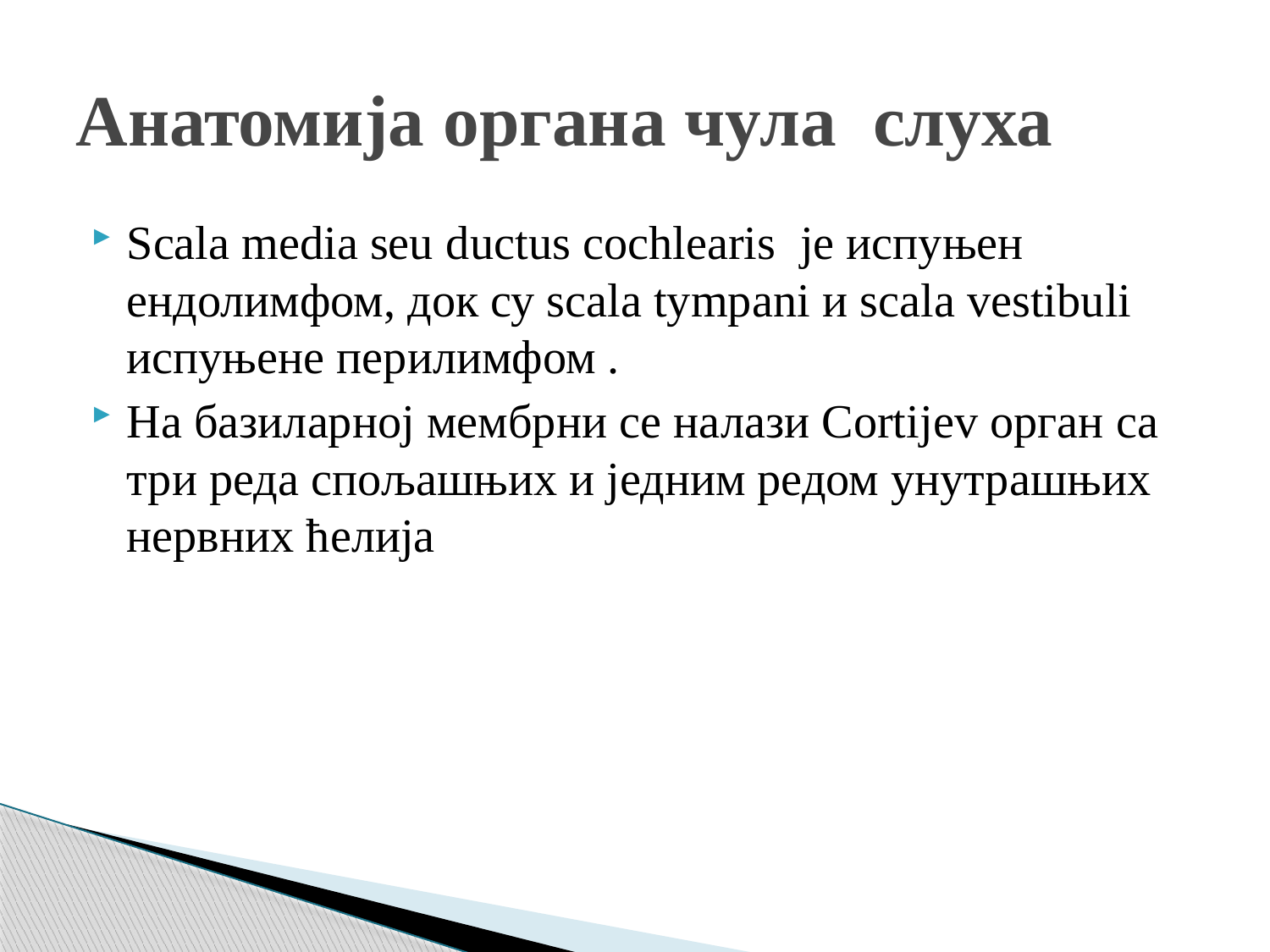

# Анатомија органа чула  слуха
Scala media seu ductus cochlearis  је испуњен ендолимфом, док су scala tympani и scala vestibuli  испуњене перилимфом .
На базиларној мембрни се налази Cortijev орган са три реда спољашњих и једним редом унутрашњих нервних ћелија